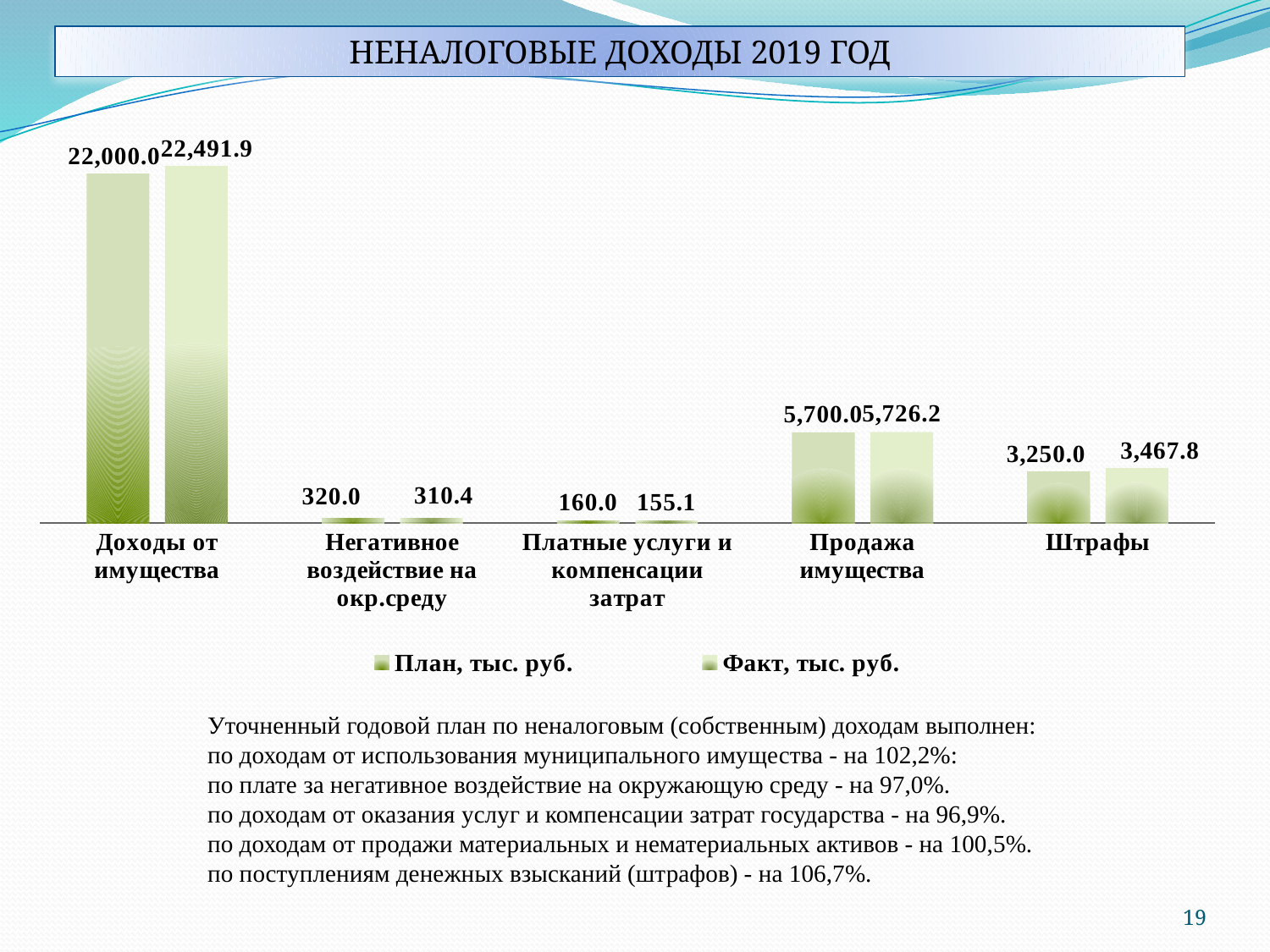

НЕНАЛОГОВЫЕ ДОХОДЫ 2019 ГОД

### Chart

| Category | План, тыс. руб. | Факт, тыс. руб. |
|---|---|---|
| Доходы от имущества | 22000.0 | 22491.9 |
| Негативное воздействие на окр.среду | 320.0 | 310.4 |
| Платные услуги и компенсации затрат | 160.0 | 155.1 |
| Продажа имущества | 5700.0 | 5726.2 |
| Штрафы | 3250.0 | 3467.8 |
Уточненный годовой план по неналоговым (собственным) доходам выполнен:
по доходам от использования муниципального имущества - на 102,2%:
по плате за негативное воздействие на окружающую среду - на 97,0%.
по доходам от оказания услуг и компенсации затрат государства - на 96,9%.
по доходам от продажи материальных и нематериальных активов - на 100,5%.
по поступлениям денежных взысканий (штрафов) - на 106,7%.
19